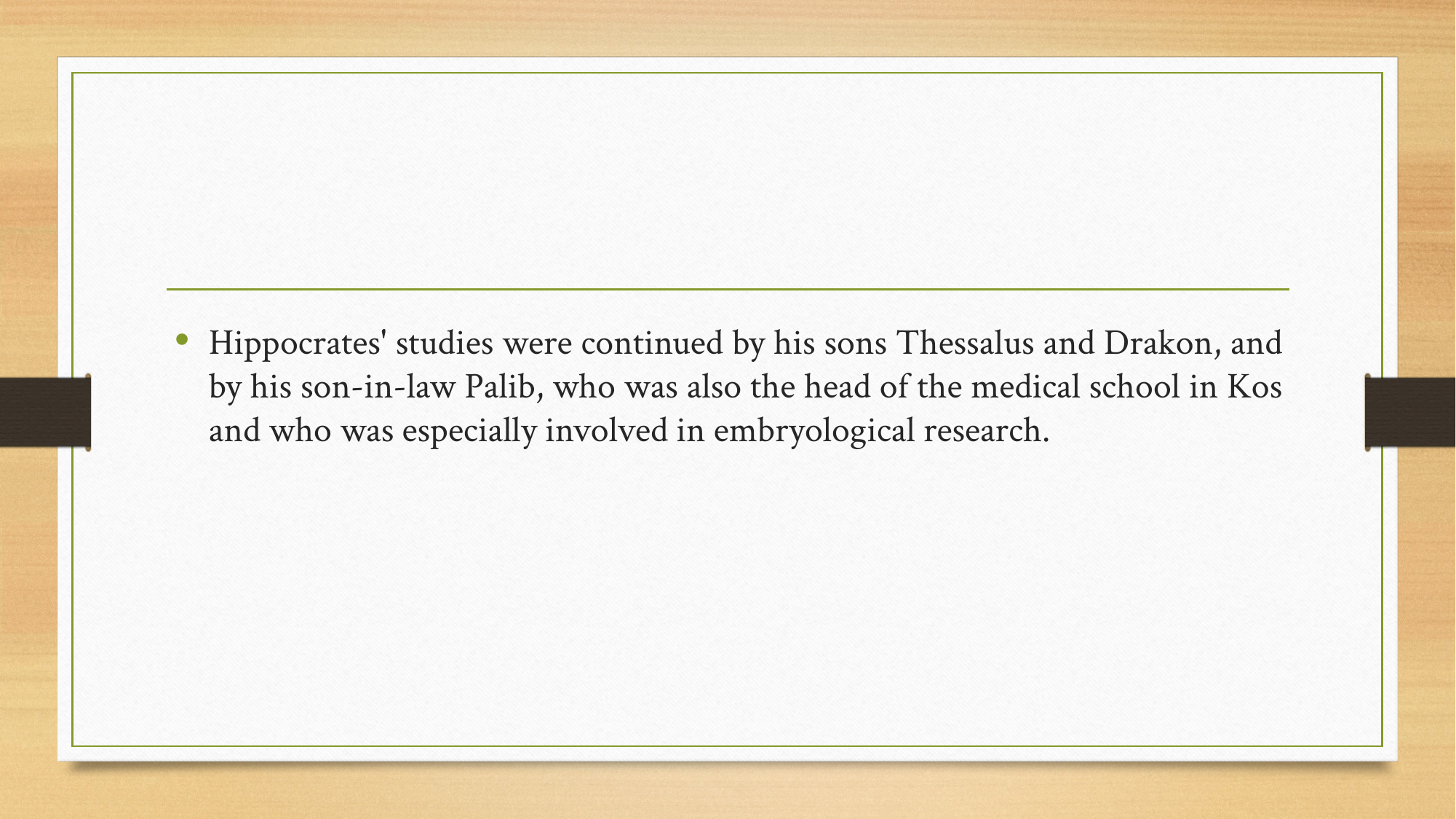

Hippocrates' studies were continued by his sons Thessalus and Drakon, and by his son-in-law Palib, who was also the head of the medical school in Kos and who was especially involved in embryological research.